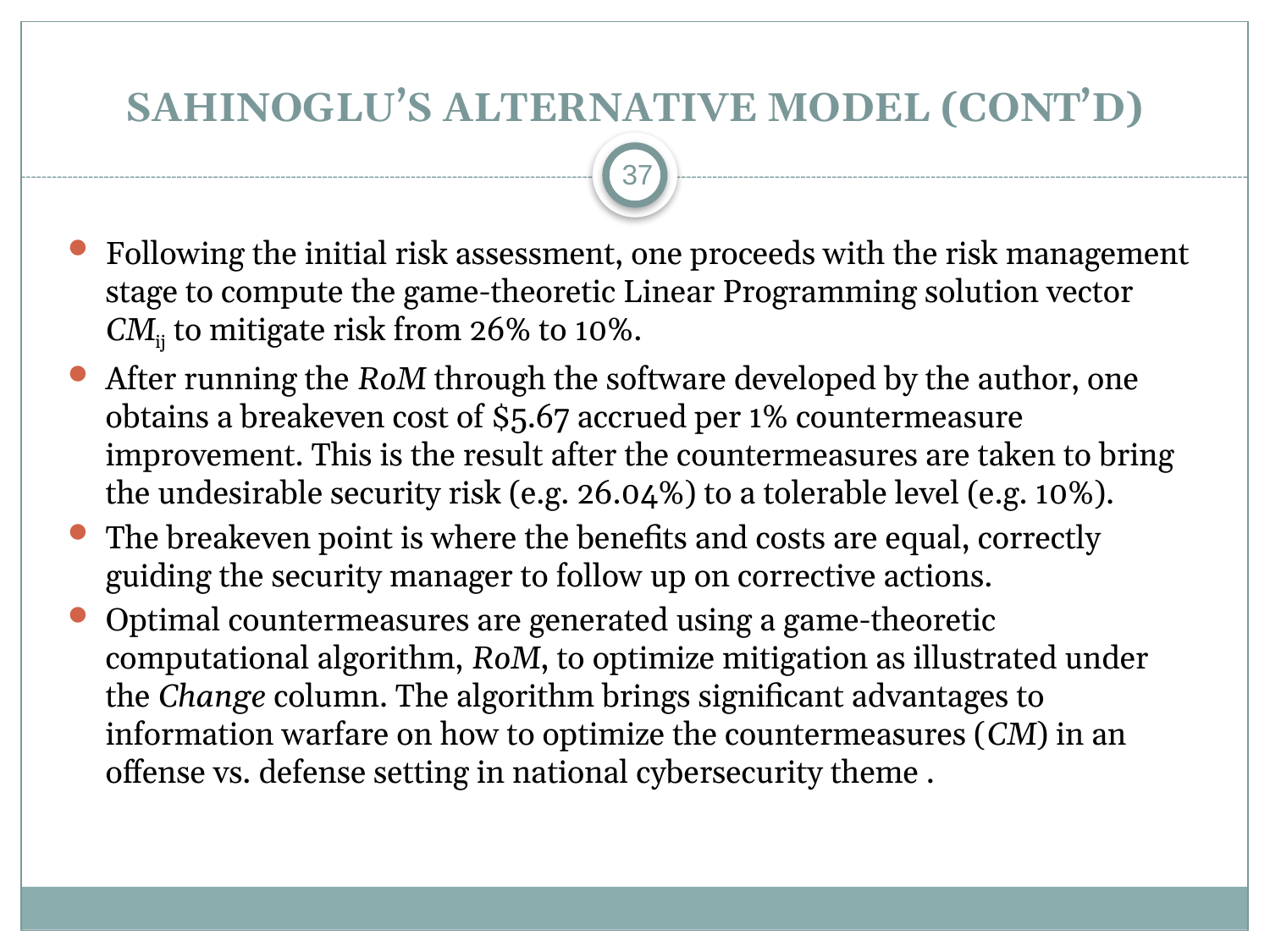

# Sahinoglu’s Alternative Model (cont’d)
37
Following the initial risk assessment, one proceeds with the risk management stage to compute the game-theoretic Linear Programming solution vector CMij to mitigate risk from 26% to 10%.
After running the RoM through the software developed by the author, one obtains a breakeven cost of $5.67 accrued per 1% countermeasure improvement. This is the result after the countermeasures are taken to bring the undesirable security risk (e.g. 26.04%) to a tolerable level (e.g. 10%).
The breakeven point is where the benefits and costs are equal, correctly guiding the security manager to follow up on corrective actions.
Optimal countermeasures are generated using a game-theoretic computational algorithm, RoM, to optimize mitigation as illustrated under the Change column. The algorithm brings significant advantages to information warfare on how to optimize the countermeasures (CM) in an offense vs. defense setting in national cybersecurity theme .